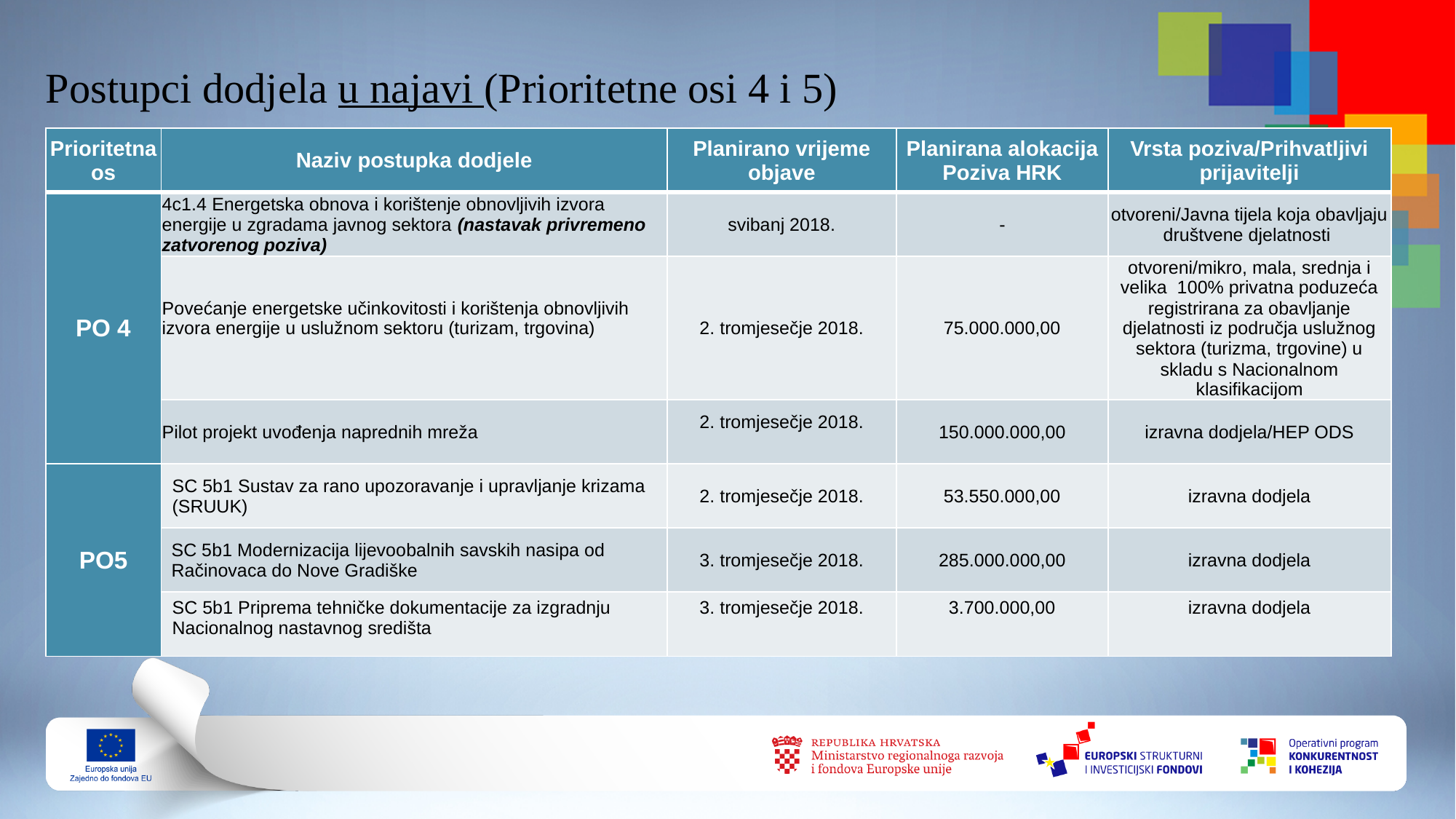

# Postupci dodjela u najavi (Prioritetne osi 4 i 5)
| Prioritetna os | Naziv postupka dodjele | Planirano vrijeme objave | Planirana alokacija Poziva HRK | Vrsta poziva/Prihvatljivi prijavitelji |
| --- | --- | --- | --- | --- |
| PO 4 | 4c1.4 Energetska obnova i korištenje obnovljivih izvora energije u zgradama javnog sektora (nastavak privremeno zatvorenog poziva) | svibanj 2018. | - | otvoreni/Javna tijela koja obavljaju društvene djelatnosti |
|  | Povećanje energetske učinkovitosti i korištenja obnovljivih izvora energije u uslužnom sektoru (turizam, trgovina) | 2. tromjesečje 2018. | 75.000.000,00 | otvoreni/mikro, mala, srednja i velika 100% privatna poduzeća registrirana za obavljanje djelatnosti iz područja uslužnog sektora (turizma, trgovine) u skladu s Nacionalnom klasifikacijom |
|  | Pilot projekt uvođenja naprednih mreža | 2. tromjesečje 2018. | 150.000.000,00 | izravna dodjela/HEP ODS |
| PO5 | SC 5b1 Sustav za rano upozoravanje i upravljanje krizama (SRUUK) | 2. tromjesečje 2018. | 53.550.000,00 | izravna dodjela |
|  | SC 5b1 Modernizacija lijevoobalnih savskih nasipa od Račinovaca do Nove Gradiške | 3. tromjesečje 2018. | 285.000.000,00 | izravna dodjela |
|  | SC 5b1 Priprema tehničke dokumentacije za izgradnju Nacionalnog nastavnog središta | 3. tromjesečje 2018. | 3.700.000,00 | izravna dodjela |